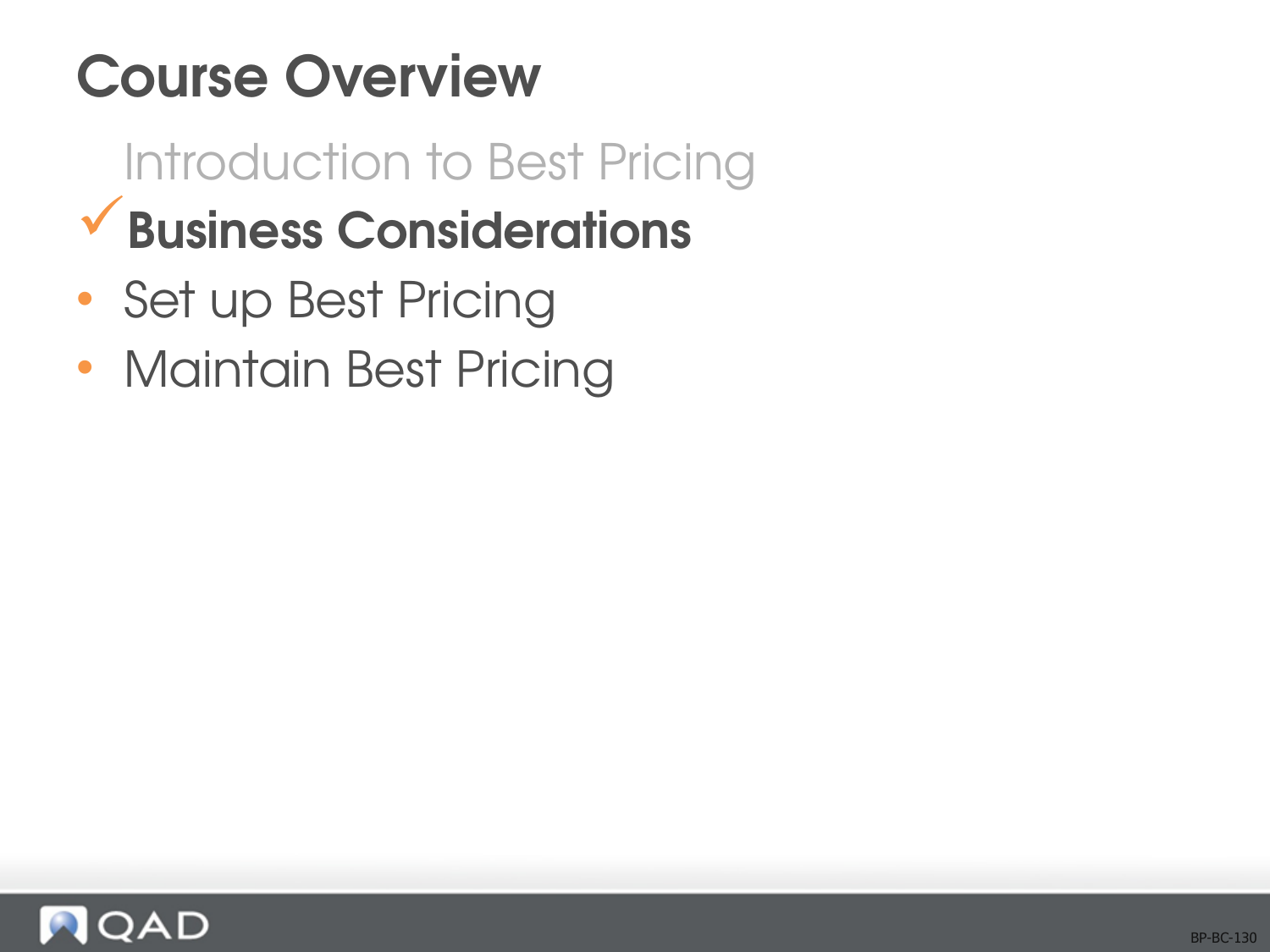

# Course Overview
Introduction to Best Pricing
Business Considerations
Set up Best Pricing
Maintain Best Pricing
BP-BC-130